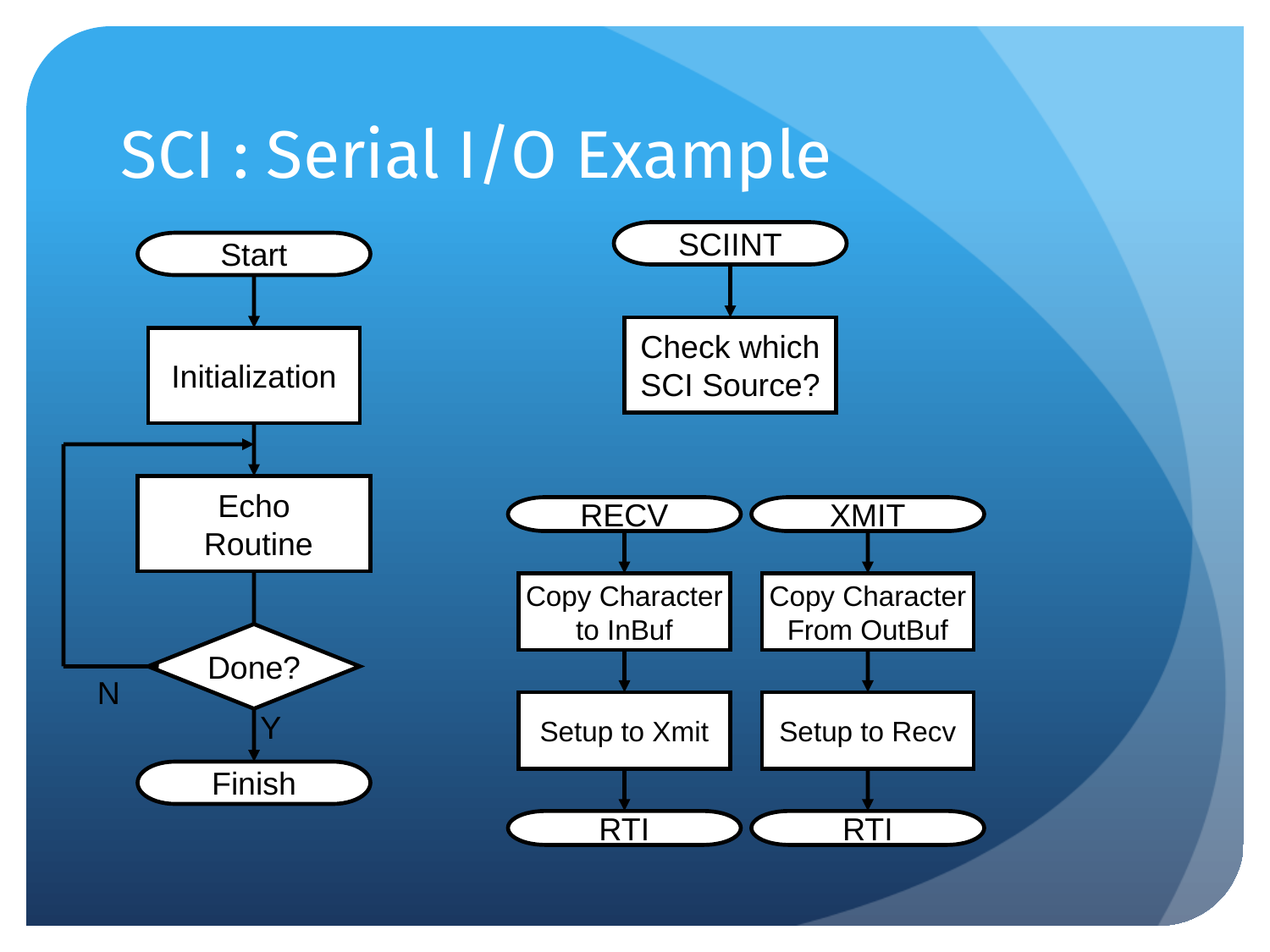

# SCI : Serial I/O Example
SCIINT
Start

Check which
SCI Source?
Initialization

Echo
 Routine
RECV
XMIT

Copy Character
to InBuf
Copy Character
From OutBuf

Setup to Xmit
Setup to Recv

RTI
RTI

Done?

N
Y

Finish